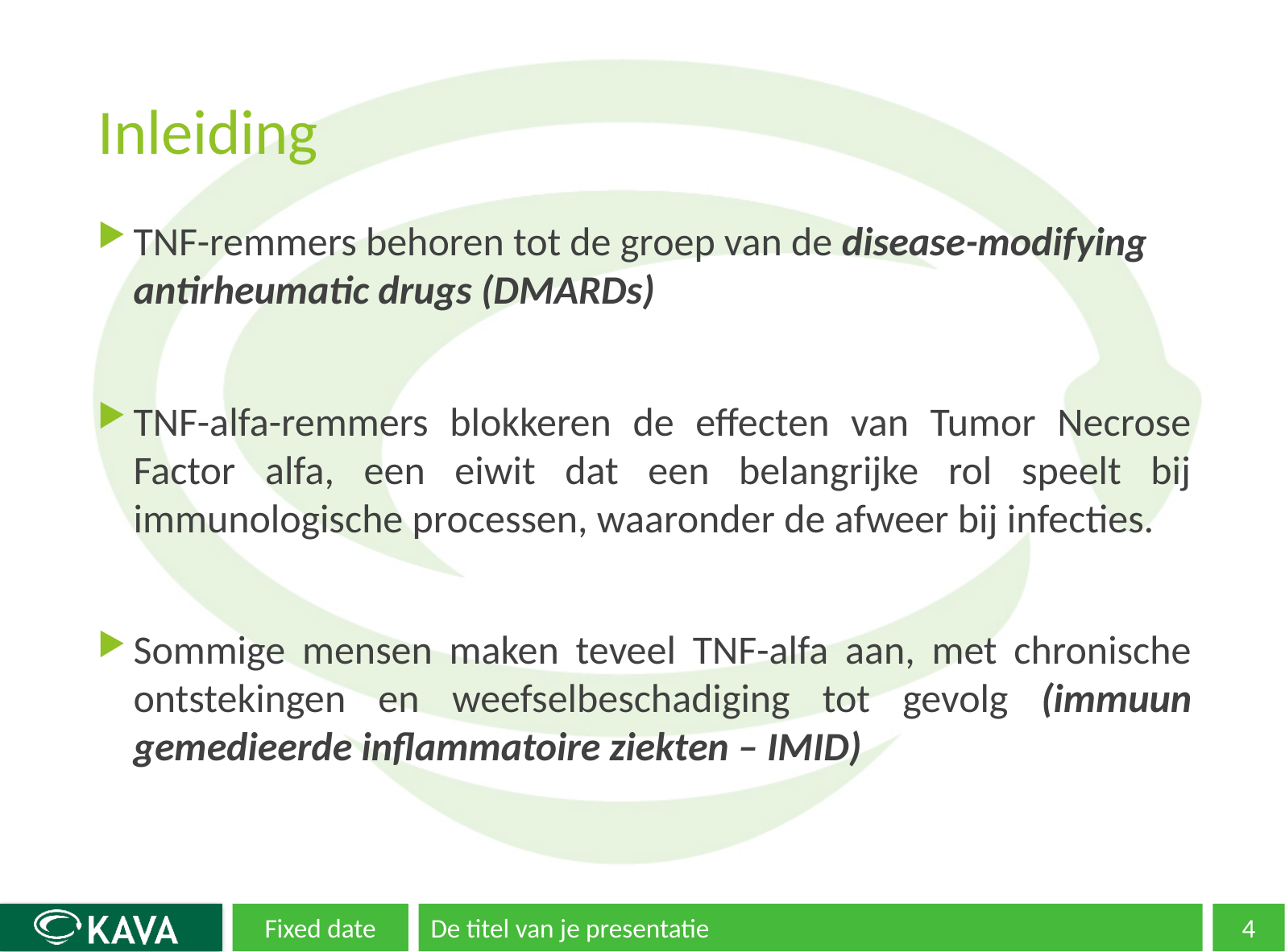

# Inleiding
TNF-remmers behoren tot de groep van de disease-modifying antirheumatic drugs (DMARDs)

TNF-alfa-remmers blokkeren de effecten van Tumor Necrose Factor alfa, een eiwit dat een belangrijke rol speelt bij immunologische processen, waaronder de afweer bij infecties.

Sommige mensen maken teveel TNF-alfa aan, met chronische ontstekingen en weefselbeschadiging tot gevolg (immuun gemedieerde inflammatoire ziekten – IMID)

Fixed date
De titel van je presentatie
4